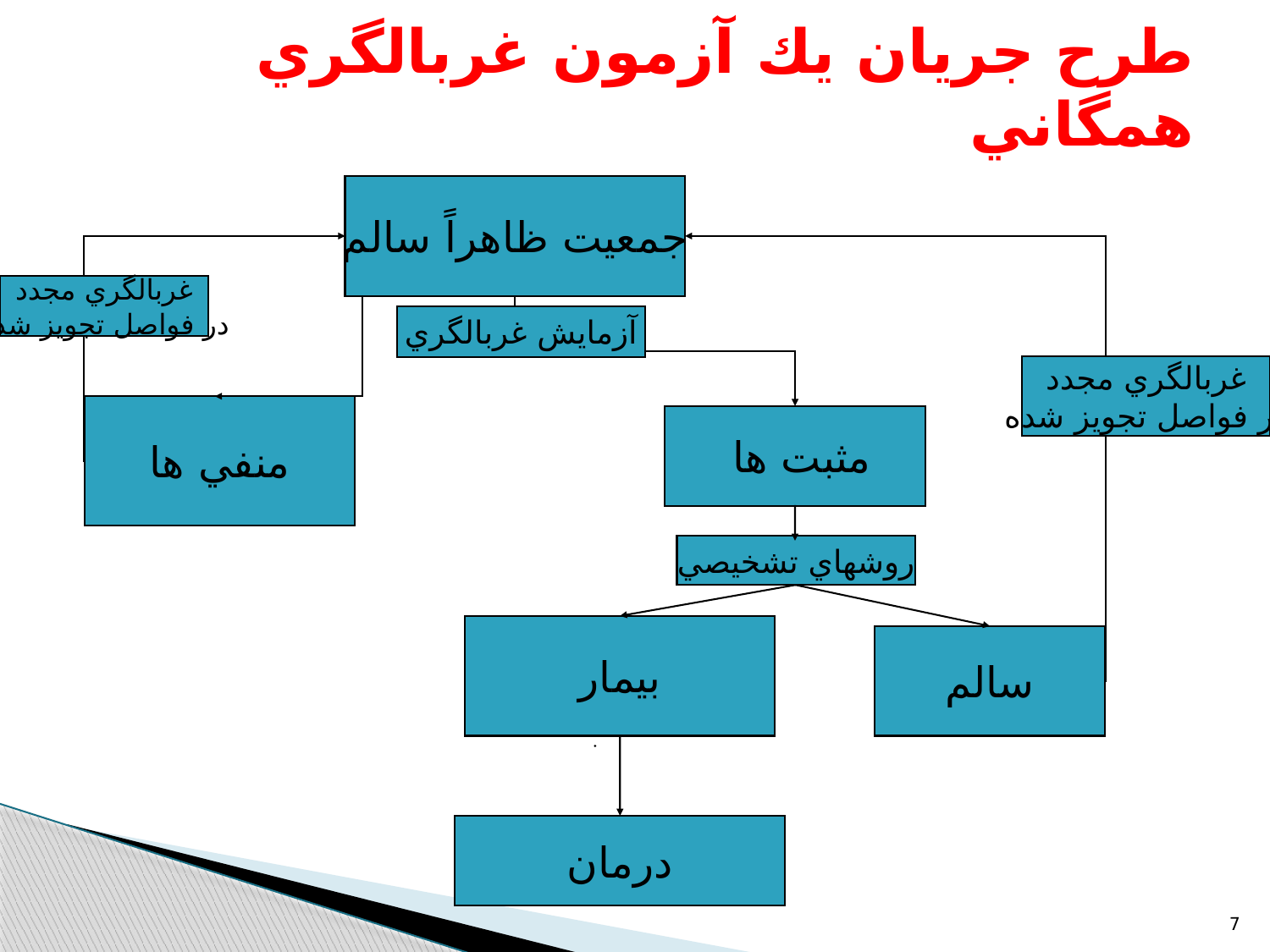

# طرح جريان يك آزمون غربالگري همگاني
جمعيت ظاهراً سالم
غربالگري مجدد
در فواصل تجويز شده
آزمايش غربالگري
غربالگري مجدد
در فواصل تجويز شده
منفي ها
مثبت ها

روشهاي تشخيصي

بيمار
سالم

درمان
7